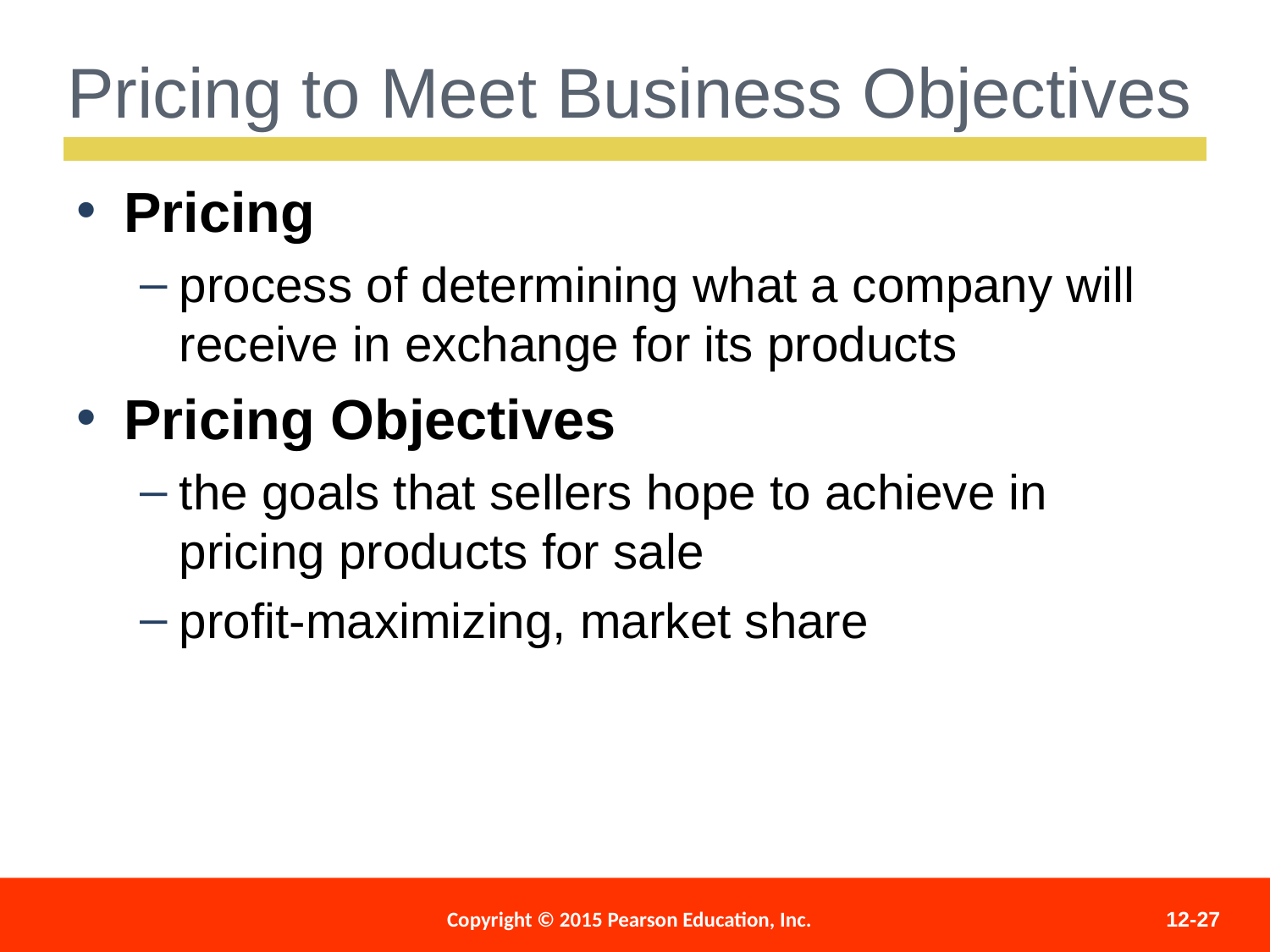

Pricing to Meet Business Objectives
Pricing
process of determining what a company will receive in exchange for its products
Pricing Objectives
the goals that sellers hope to achieve in pricing products for sale
profit-maximizing, market share